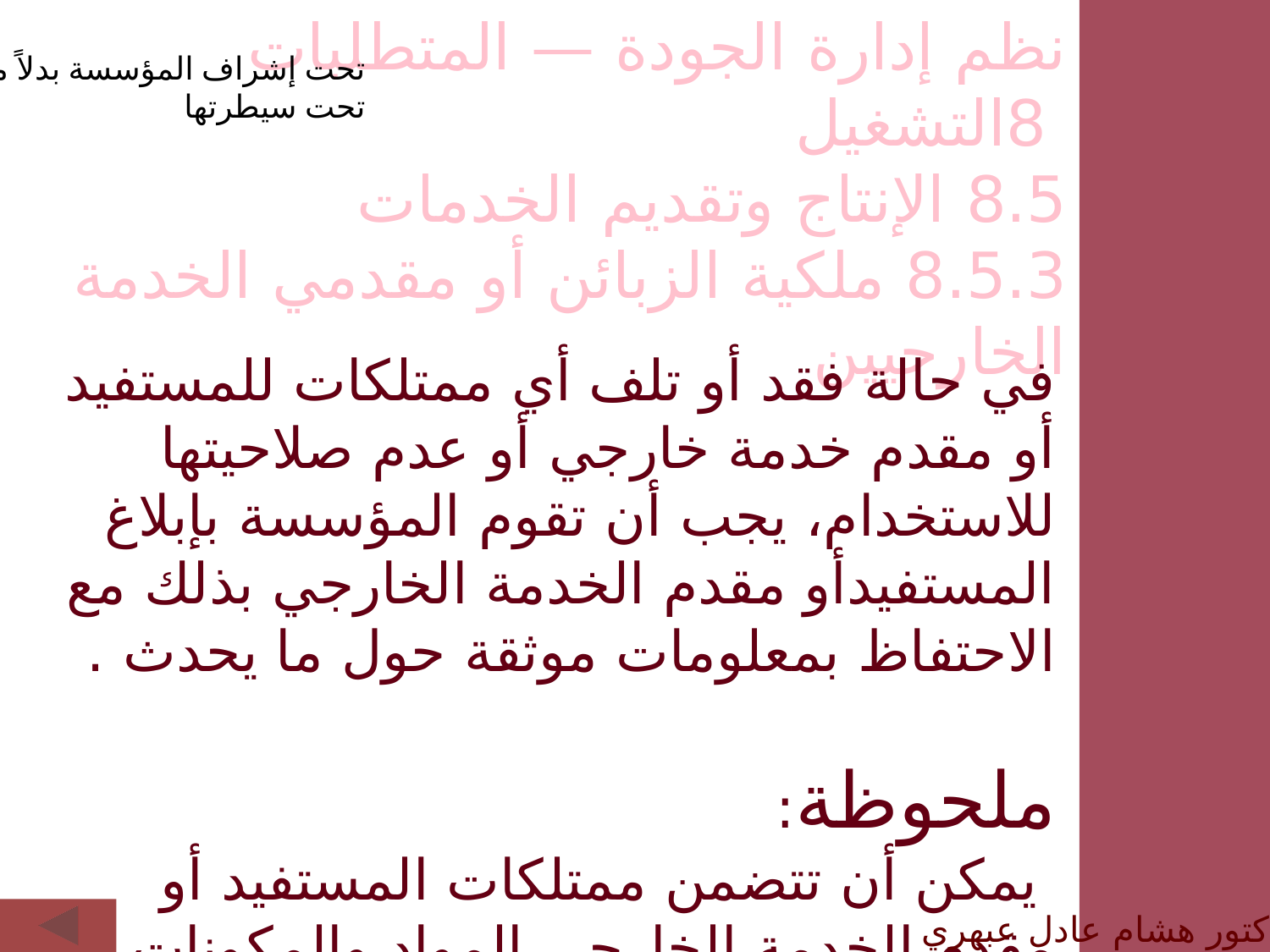

نظم إدارة الجودة — المتطلبات
 8التشغيل
8.5 الإنتاج وتقديم الخدمات
8.5.3 ملكية الزبائن أو مقدمي الخدمة الخارجيين

تحت إشراف المؤسسة بدلاً من
تحت سيطرتها
في حالة فقد أو تلف أي ممتلكات للمستفيد أو مقدم خدمة خارجي أو عدم صلاحيتها للاستخدام، يجب أن تقوم المؤسسة بإبلاغ  المستفيدأو مقدم الخدمة الخارجي بذلك مع الاحتفاظ بمعلومات موثقة حول ما يحدث .

ملحوظة:
 يمكن أن تتضمن ممتلكات المستفيد أو مقدم الخدمة الخارجي المواد والمكونات والأدوات والمعدات والمباني والملكية الفكرية والبيانات الشخصية.

الدكتور هشام عادل عبهري